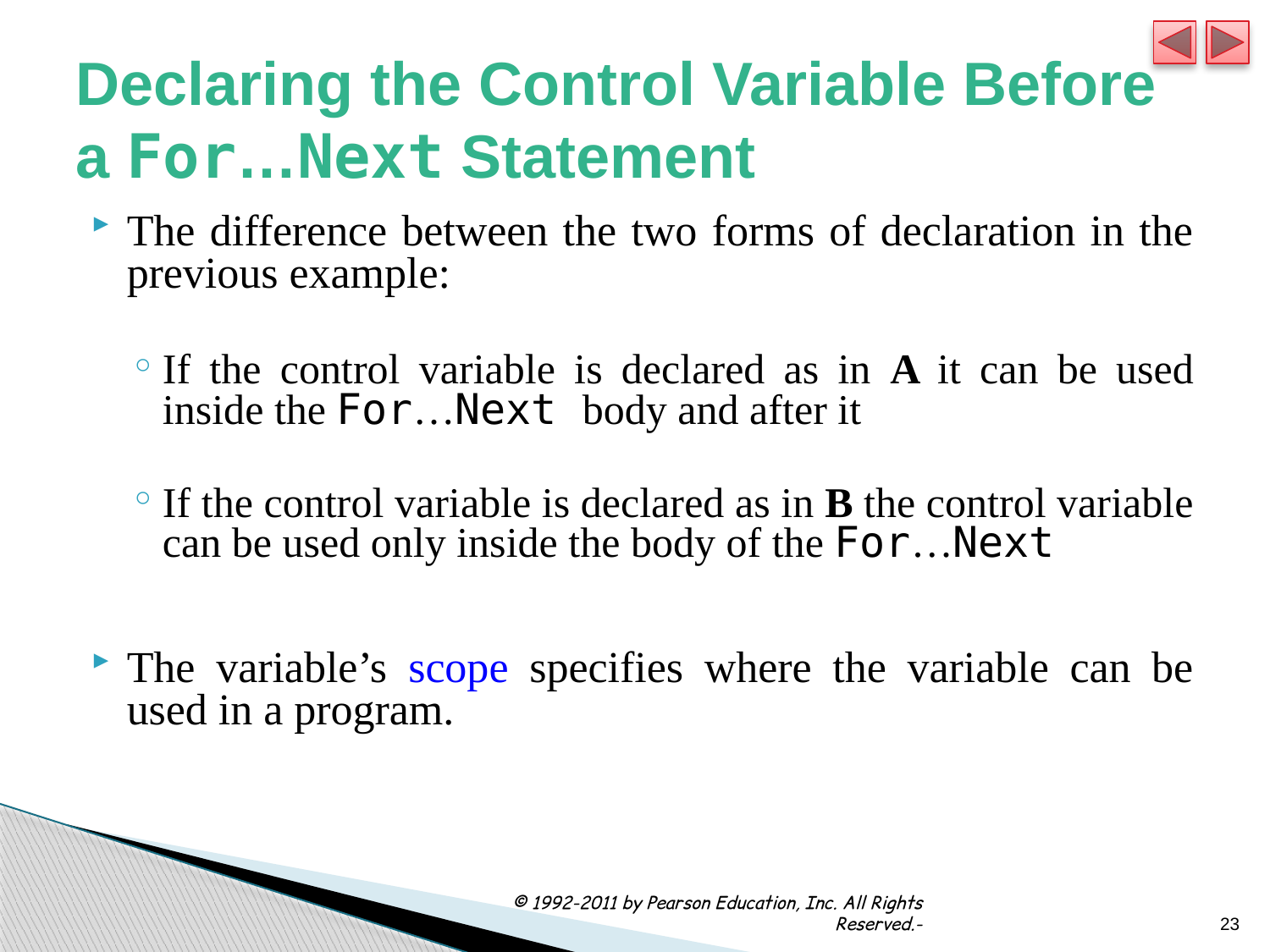

# Declaring the Control Variable Before a For…Next Statement
The difference between the two forms of declaration in the previous example:

If the control variable is declared as in A it can be used inside the For…Next body and after it

If the control variable is declared as in B the control variable can be used only inside the body of the For…Next

The variable’s scope specifies where the variable can be used in a program.
© 1992-2011 by Pearson Education, Inc. All Rights Reserved.-
23